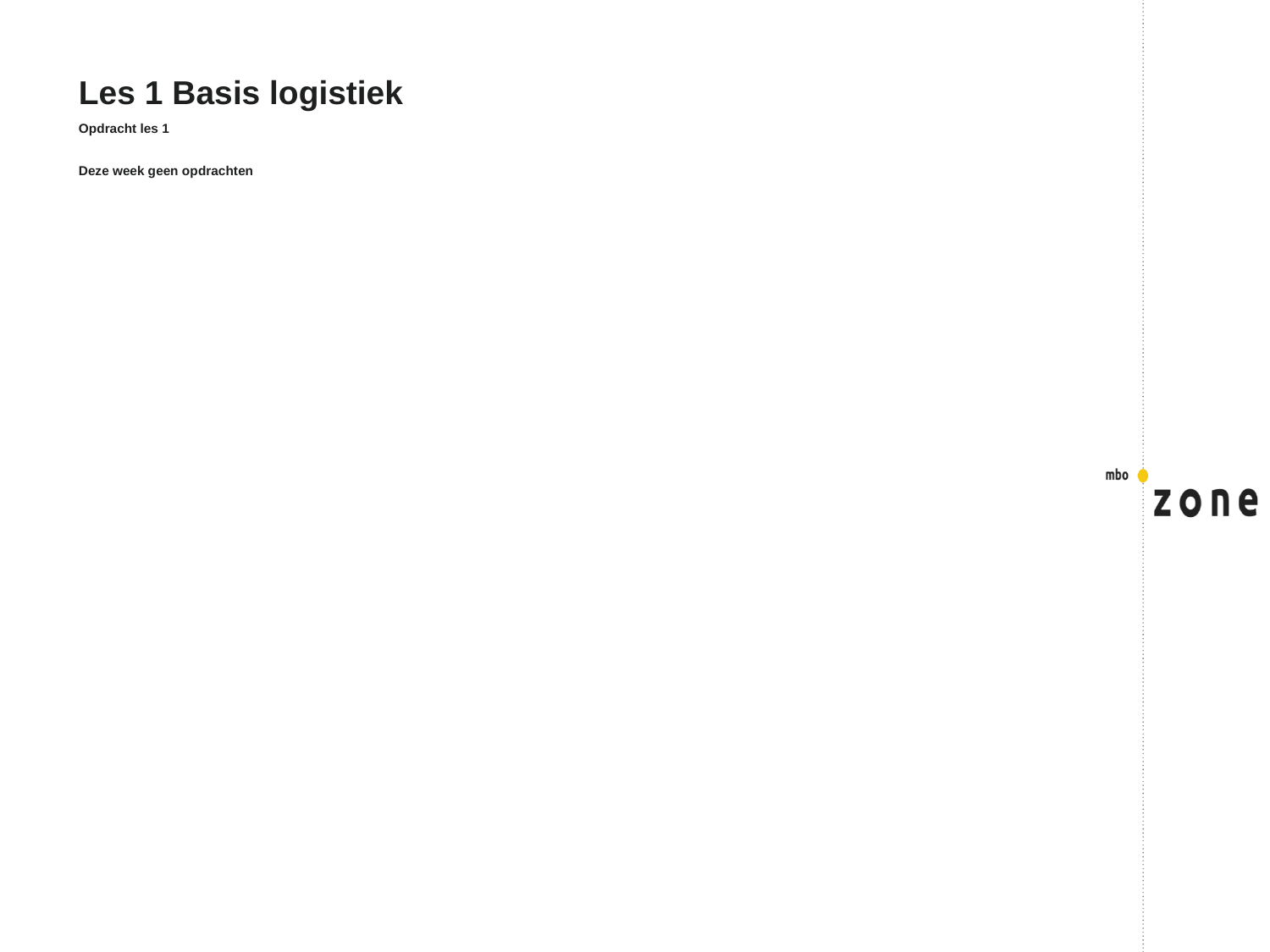

Les 1 Basis logistiek
# Opdracht les 1 Deze week geen opdrachten